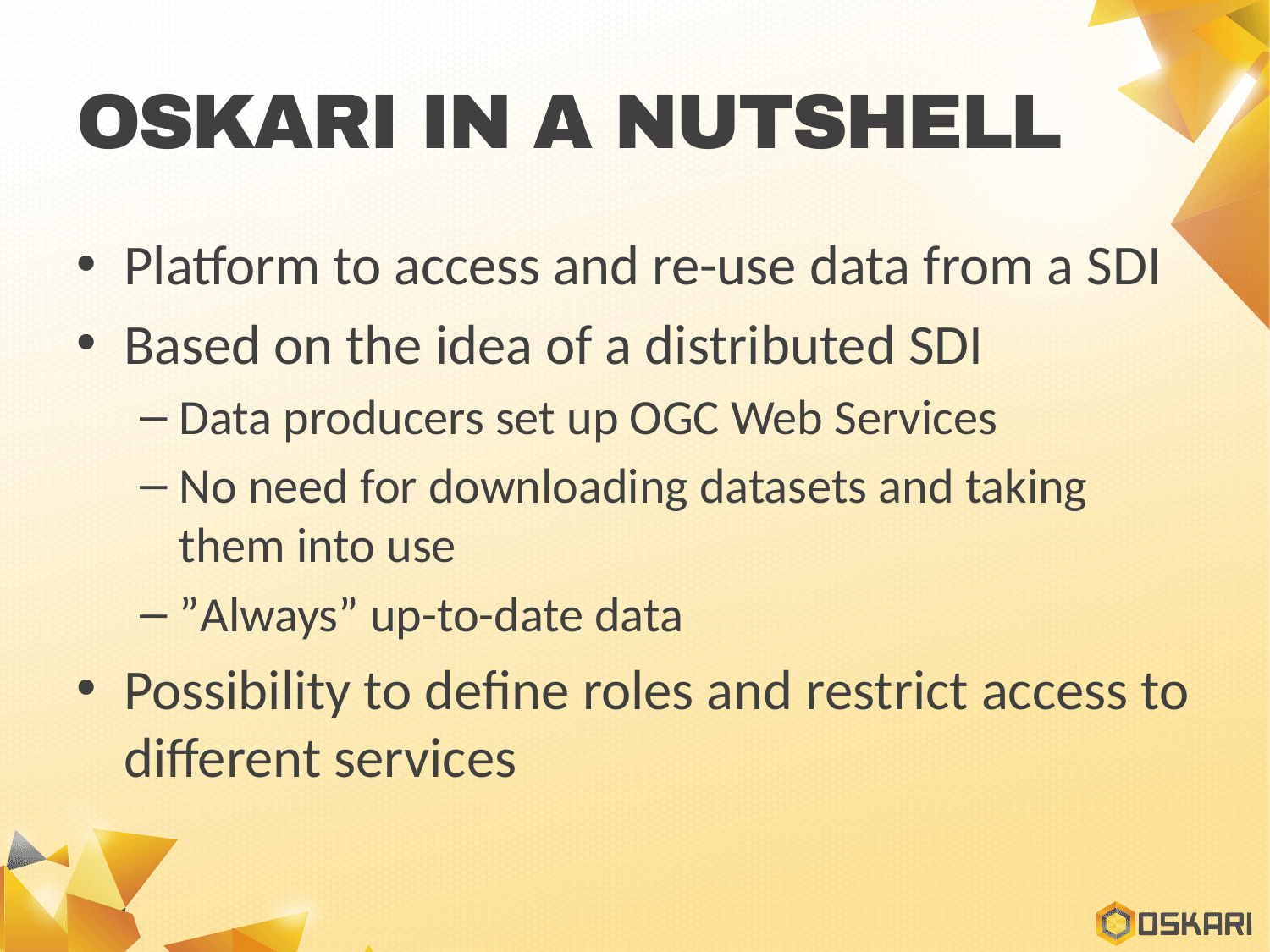

# Oskari in a nutshell
Platform to access and re-use data from a SDI
Based on the idea of a distributed SDI
Data producers set up OGC Web Services
No need for downloading datasets and taking them into use
”Always” up-to-date data
Possibility to define roles and restrict access to different services